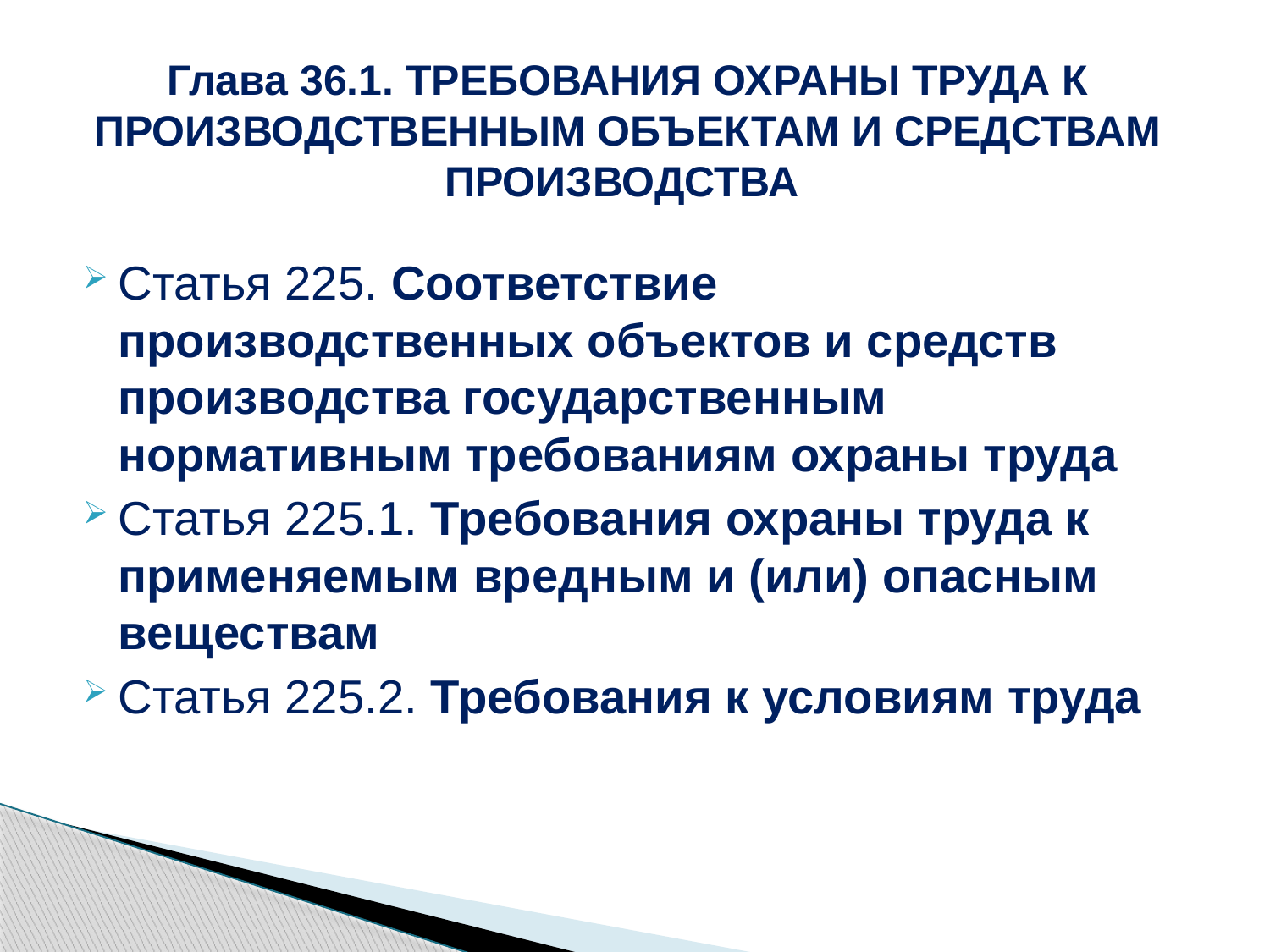

# Глава 36.1. ТРЕБОВАНИЯ ОХРАНЫ ТРУДА К ПРОИЗВОДСТВЕННЫМ ОБЪЕКТАМ И СРЕДСТВАМ ПРОИЗВОДСТВА
Статья 225. Соответствие производственных объектов и средств производства государственным нормативным требованиям охраны труда
Статья 225.1. Требования охраны труда к применяемым вредным и (или) опасным веществам
Статья 225.2. Требования к условиям труда